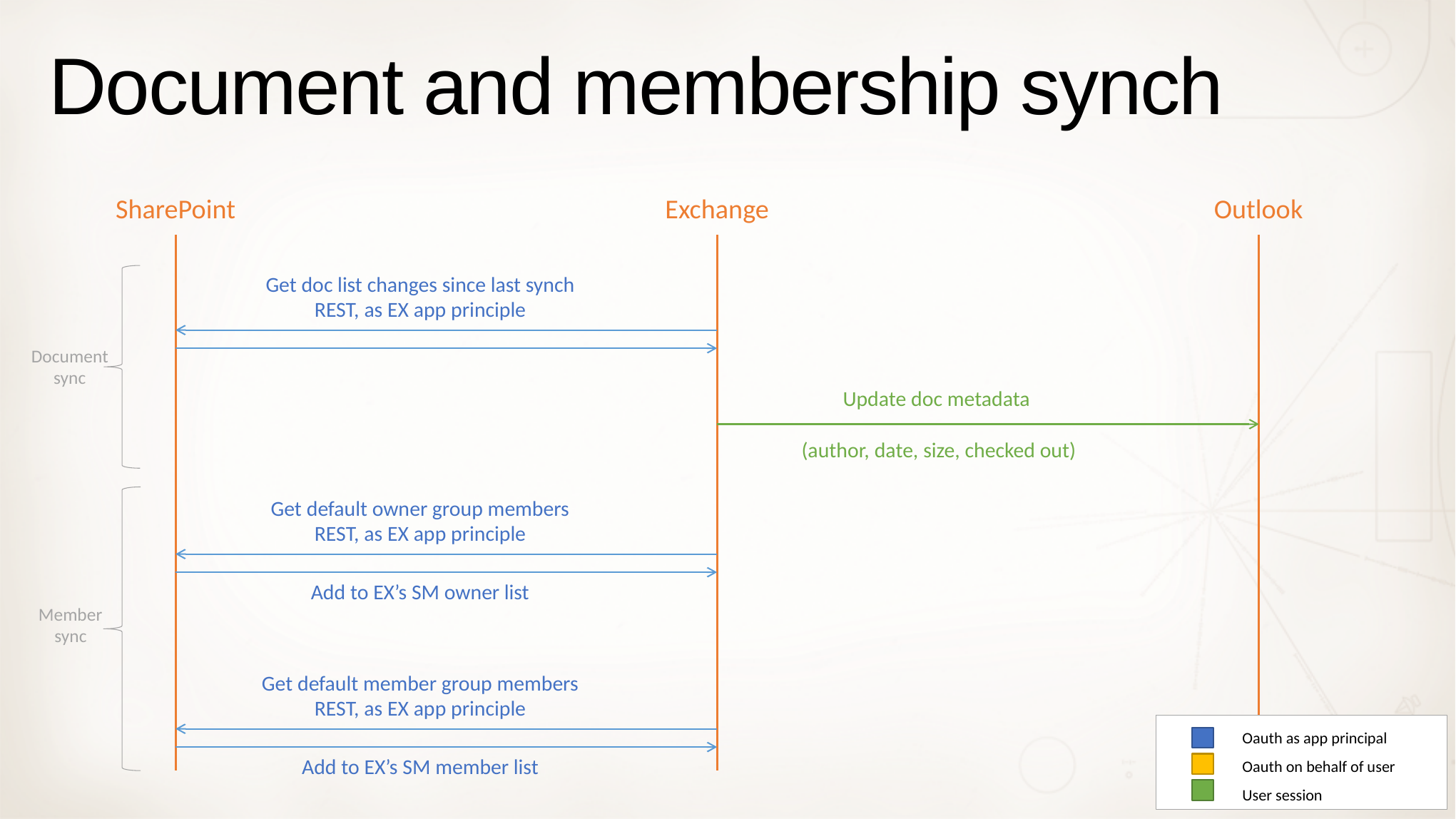

# Document and membership synch
Outlook
Exchange
SharePoint

Get doc list changes since last synch
REST, as EX app principle
Document
sync
Update doc metadata

 (author, date, size, checked out)

Get default owner group members
REST, as EX app principle
Add to EX’s SM owner list
Member
sync
Get default member group members
REST, as EX app principle
Add to EX’s SM member list
Oauth as app principal
Oauth on behalf of user
User session